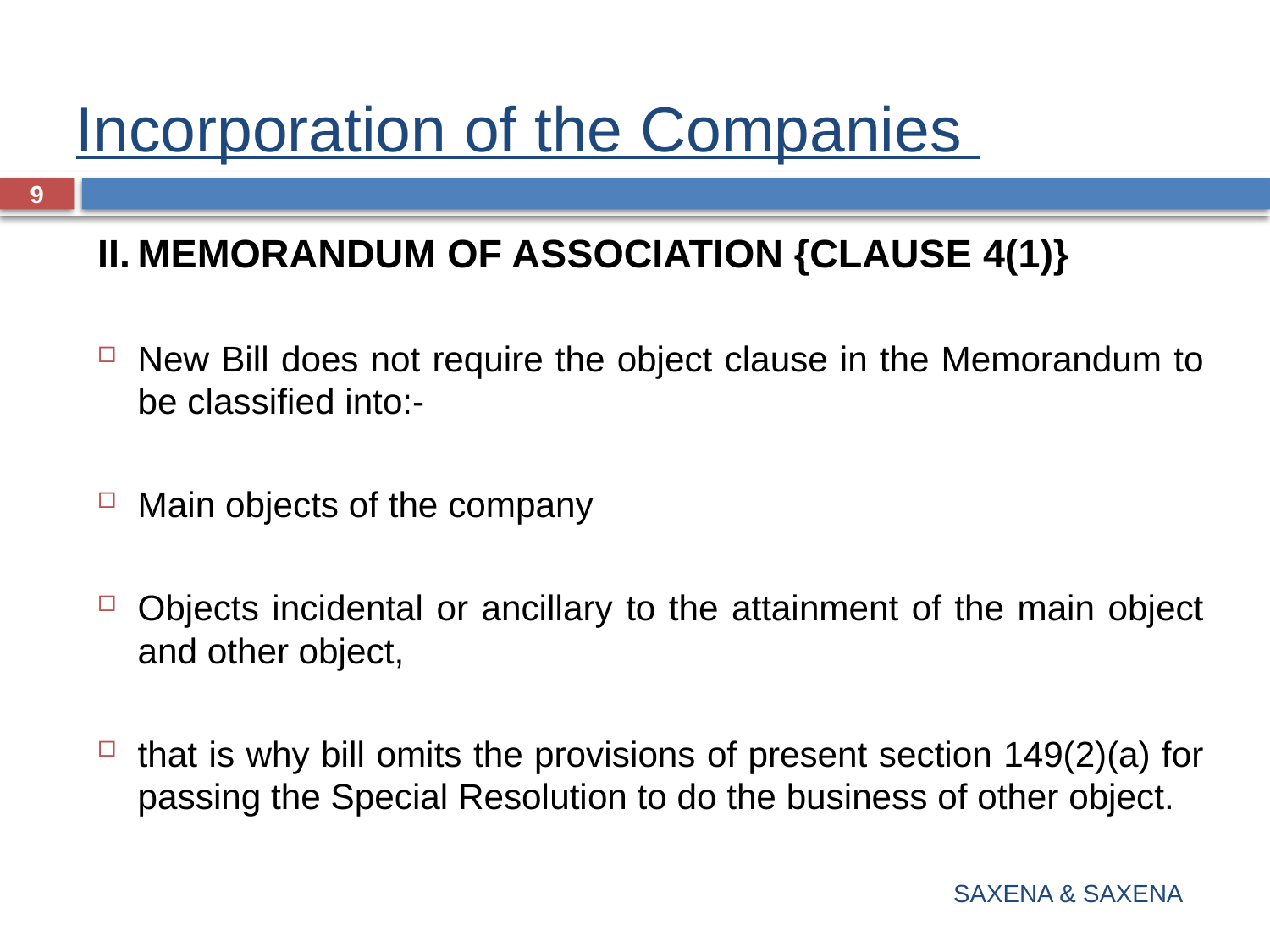

# Incorporation of the Companies
9
II.	MEMORANDUM OF ASSOCIATION {CLAUSE 4(1)}

New Bill does not require the object clause in the Memorandum to be classified into:-

Main objects of the company

Objects incidental or ancillary to the attainment of the main object and other object,

that is why bill omits the provisions of present section 149(2)(a) for passing the Special Resolution to do the business of other object.

SAXENA & SAXENA